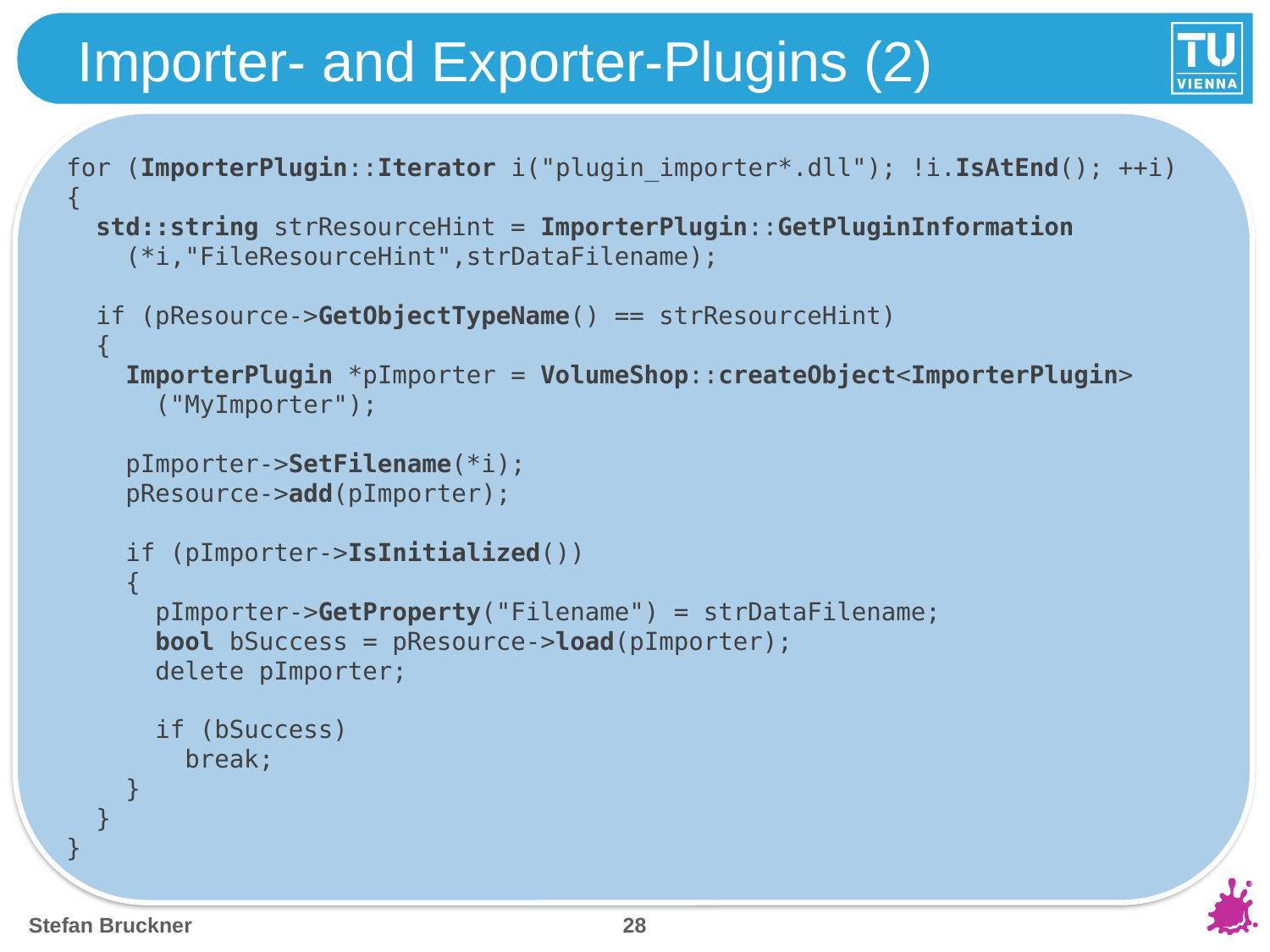

# Importer- and Exporter-Plugins (2)
for (ImporterPlugin::Iterator i("plugin_importer*.dll"); !i.IsAtEnd(); ++i)
{
  std::string strResourceHint = ImporterPlugin::GetPluginInformation
    (*i,"FileResourceHint",strDataFilename);

  if (pResource->GetObjectTypeName() == strResourceHint)
  {
    ImporterPlugin *pImporter = VolumeShop::createObject<ImporterPlugin>
      ("MyImporter");

    pImporter->SetFilename(*i);
    pResource->add(pImporter);

    if (pImporter->IsInitialized())
    {
      pImporter->GetProperty("Filename") = strDataFilename;
      bool bSuccess = pResource->load(pImporter);
      delete pImporter;

      if (bSuccess)
        break;
    }
  }
}
28
Stefan Bruckner